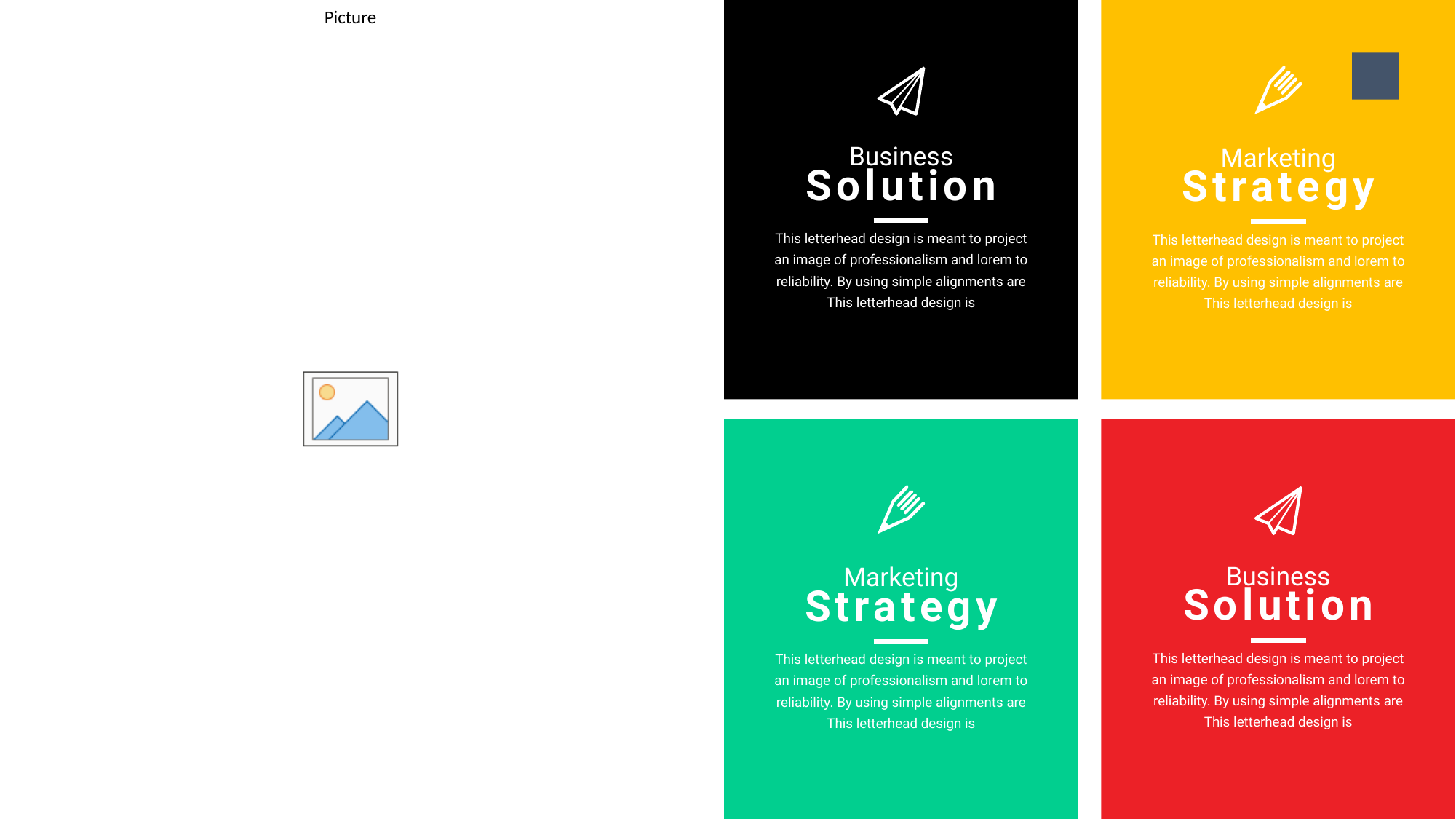

7

Marketing
Strategy
This letterhead design is meant to project an image of professionalism and lorem to reliability. By using simple alignments are This letterhead design is

Business
Solution
This letterhead design is meant to project an image of professionalism and lorem to reliability. By using simple alignments are This letterhead design is

Marketing
Strategy
This letterhead design is meant to project an image of professionalism and lorem to reliability. By using simple alignments are This letterhead design is

Business
Solution
This letterhead design is meant to project an image of professionalism and lorem to reliability. By using simple alignments are This letterhead design is